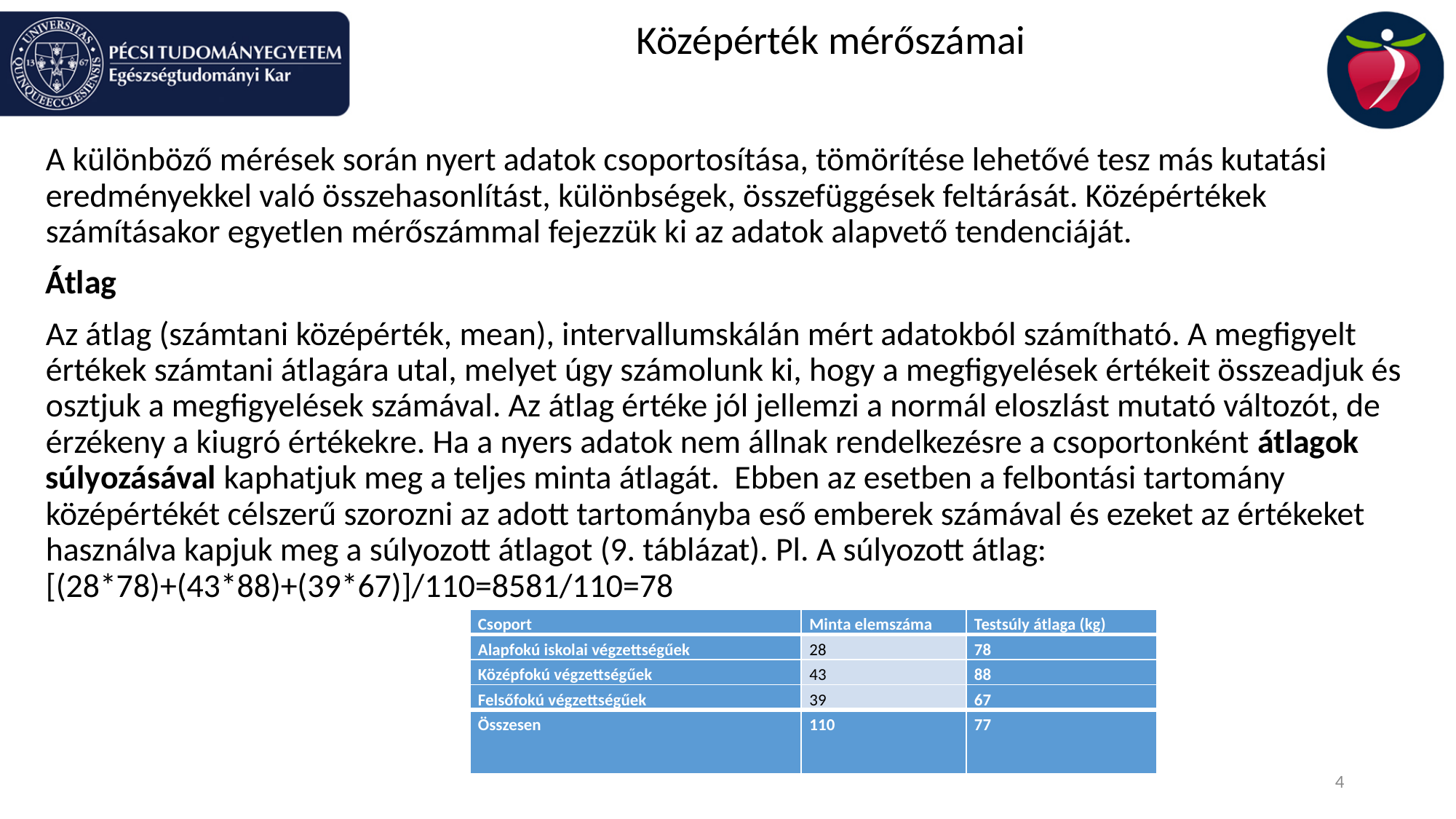

# Középérték mérőszámai
A különböző mérések során nyert adatok csoportosítása, tömörítése lehetővé tesz más kutatási eredményekkel való összehasonlítást, különbségek, összefüggések feltárását. Középértékek számításakor egyetlen mérőszámmal fejezzük ki az adatok alapvető tendenciáját.
Átlag
Az átlag (számtani középérték, mean), intervallumskálán mért adatokból számítható. A megfigyelt értékek számtani átlagára utal, melyet úgy számolunk ki, hogy a megfigyelések értékeit összeadjuk és osztjuk a megfigyelések számával. Az átlag értéke jól jellemzi a normál eloszlást mutató változót, de érzékeny a kiugró értékekre. Ha a nyers adatok nem állnak rendelkezésre a csoportonként átlagok súlyozásával kaphatjuk meg a teljes minta átlagát.  Ebben az esetben a felbontási tartomány középértékét célszerű szorozni az adott tartományba eső emberek számával és ezeket az értékeket használva kapjuk meg a súlyozott átlagot (9. táblázat). Pl. A súlyozott átlag: [(28*78)+(43*88)+(39*67)]/110=8581/110=78

| Csoport | Minta elemszáma | Testsúly átlaga (kg) |
| --- | --- | --- |
| Alapfokú iskolai végzettségűek | 28 | 78 |
| Középfokú végzettségűek | 43 | 88 |
| Felsőfokú végzettségűek | 39 | 67 |
| Összesen | 110 | 77 |
4